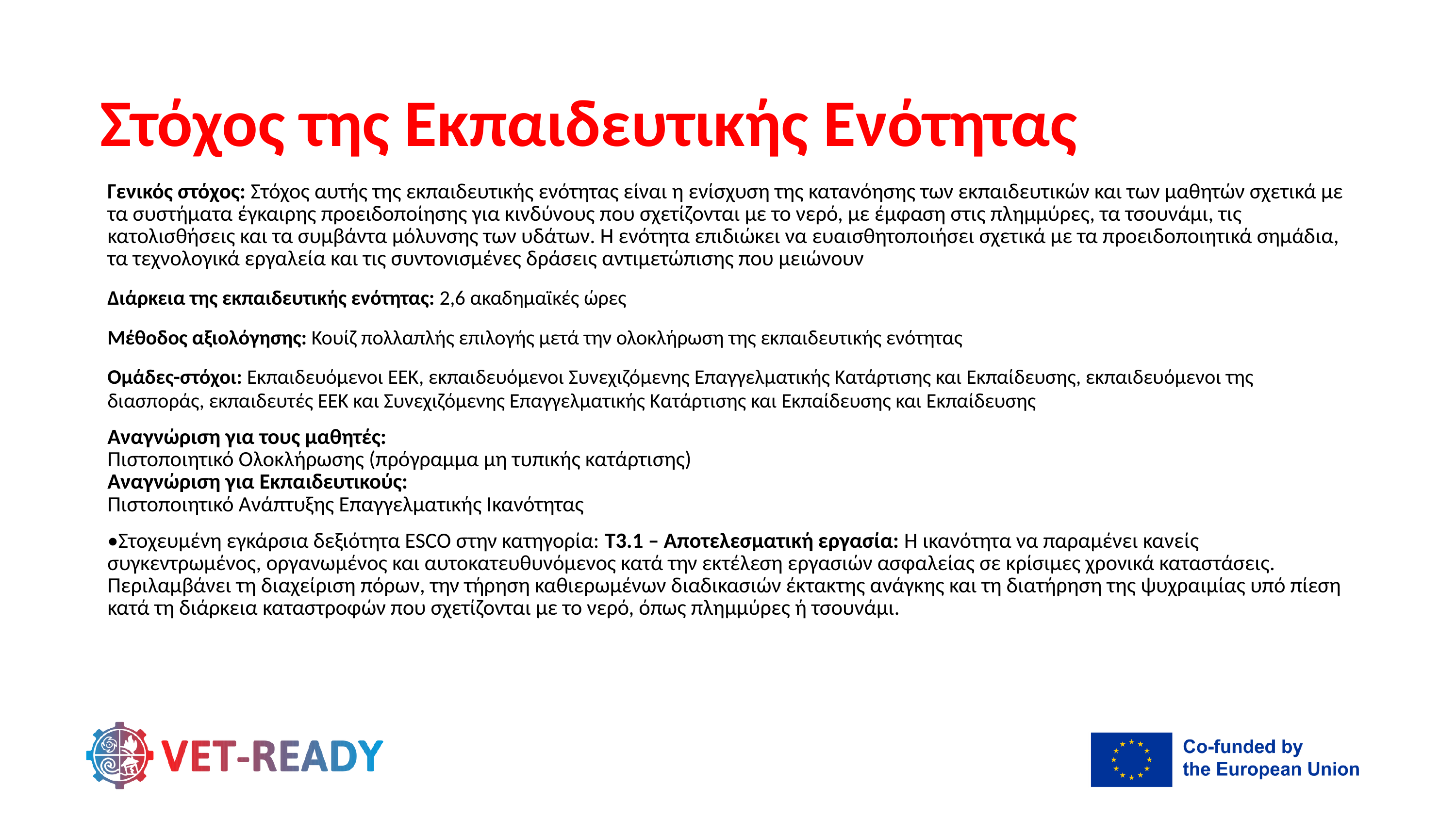

Στόχος της Εκπαιδευτικής Ενότητας
Γενικός στόχος: Στόχος αυτής της εκπαιδευτικής ενότητας είναι η ενίσχυση της κατανόησης των εκπαιδευτικών και των μαθητών σχετικά με τα συστήματα έγκαιρης προειδοποίησης για κινδύνους που σχετίζονται με το νερό, με έμφαση στις πλημμύρες, τα τσουνάμι, τις κατολισθήσεις και τα συμβάντα μόλυνσης των υδάτων. Η ενότητα επιδιώκει να ευαισθητοποιήσει σχετικά με τα προειδοποιητικά σημάδια, τα τεχνολογικά εργαλεία και τις συντονισμένες δράσεις αντιμετώπισης που μειώνουν

Διάρκεια της εκπαιδευτικής ενότητας: 2,6 ακαδημαϊκές ώρες

Μέθοδος αξιολόγησης: Κουίζ πολλαπλής επιλογής μετά την ολοκλήρωση της εκπαιδευτικής ενότητας

Ομάδες-στόχοι: Εκπαιδευόμενοι ΕΕΚ, εκπαιδευόμενοι Συνεχιζόμενης Επαγγελματικής Κατάρτισης και Εκπαίδευσης, εκπαιδευόμενοι της διασποράς, εκπαιδευτές ΕΕΚ και Συνεχιζόμενης Επαγγελματικής Κατάρτισης και Εκπαίδευσης και Εκπαίδευσης

Αναγνώριση για τους μαθητές:
Πιστοποιητικό Ολοκλήρωσης (πρόγραμμα μη τυπικής κατάρτισης)
Αναγνώριση για Εκπαιδευτικούς:
Πιστοποιητικό Ανάπτυξης Επαγγελματικής Ικανότητας

•Στοχευμένη εγκάρσια δεξιότητα ESCO στην κατηγορία: T3.1 – Αποτελεσματική εργασία: Η ικανότητα να παραμένει κανείς συγκεντρωμένος, οργανωμένος και αυτοκατευθυνόμενος κατά την εκτέλεση εργασιών ασφαλείας σε κρίσιμες χρονικά καταστάσεις. Περιλαμβάνει τη διαχείριση πόρων, την τήρηση καθιερωμένων διαδικασιών έκτακτης ανάγκης και τη διατήρηση της ψυχραιμίας υπό πίεση κατά τη διάρκεια καταστροφών που σχετίζονται με το νερό, όπως πλημμύρες ή τσουνάμι.